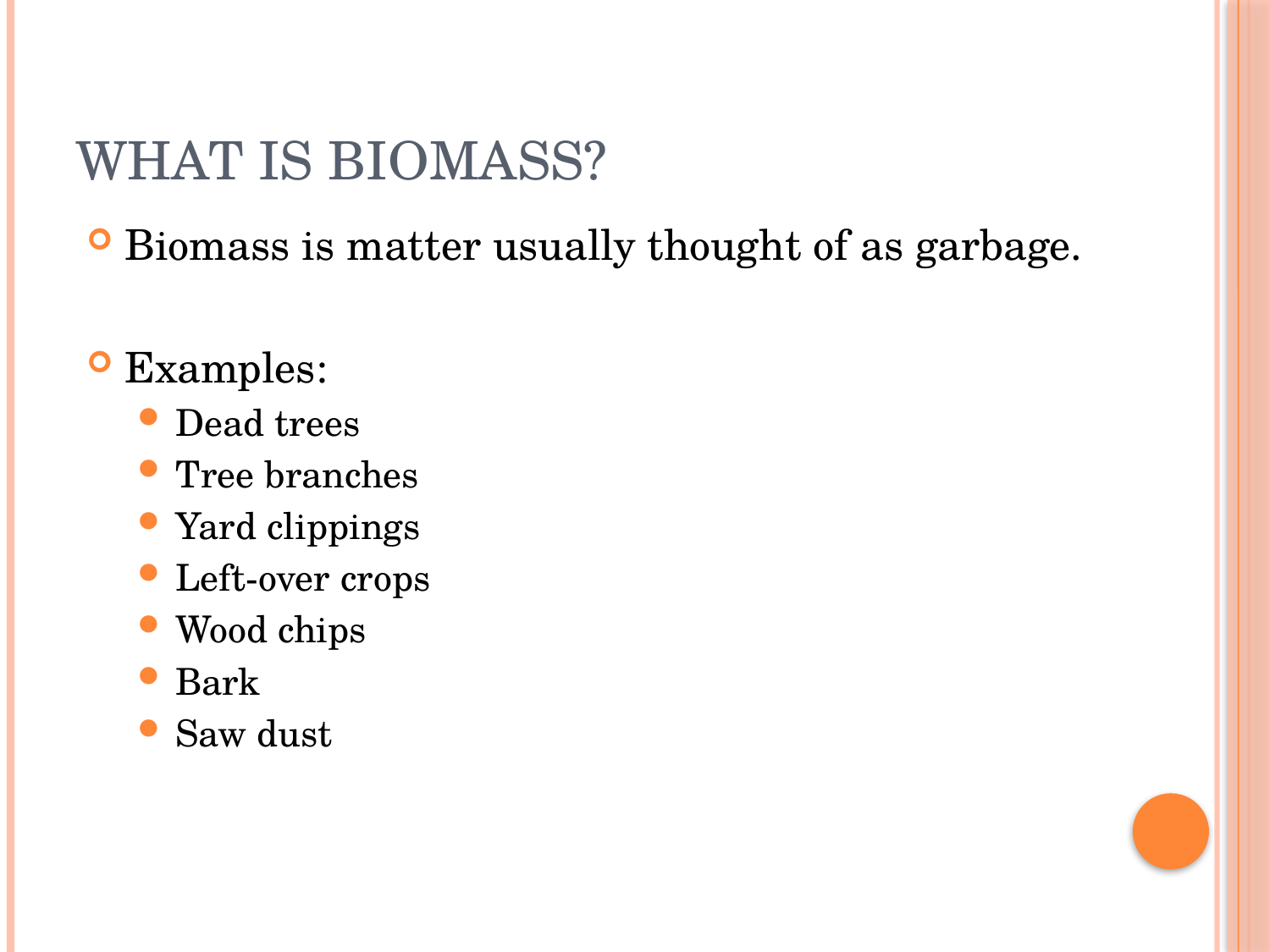

# What is Biomass?
Biomass is matter usually thought of as garbage.

Examples:
Dead trees
Tree branches
Yard clippings
Left-over crops
Wood chips
Bark
Saw dust